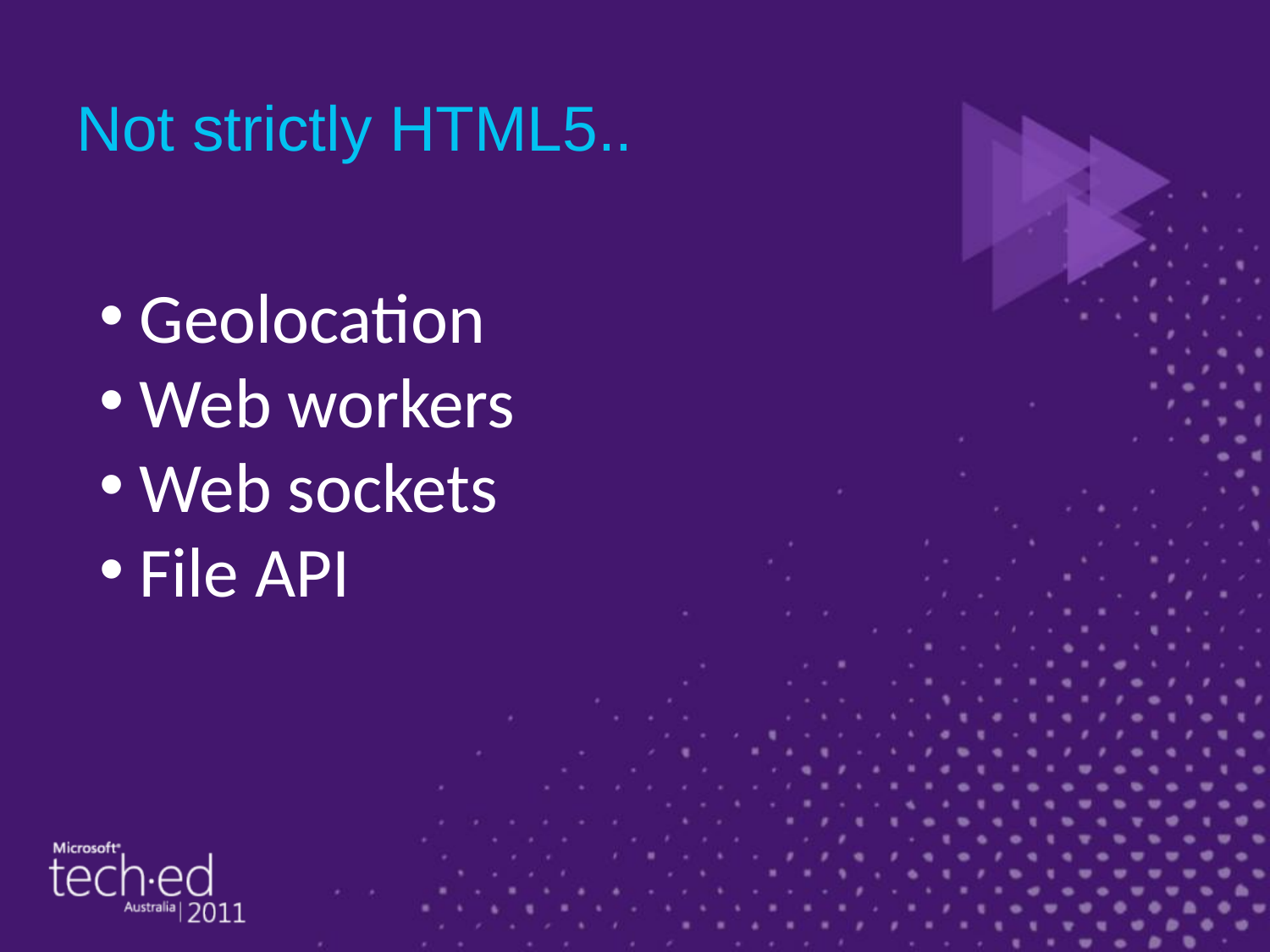

# Not strictly HTML5..
Geolocation
Web workers
Web sockets
File API